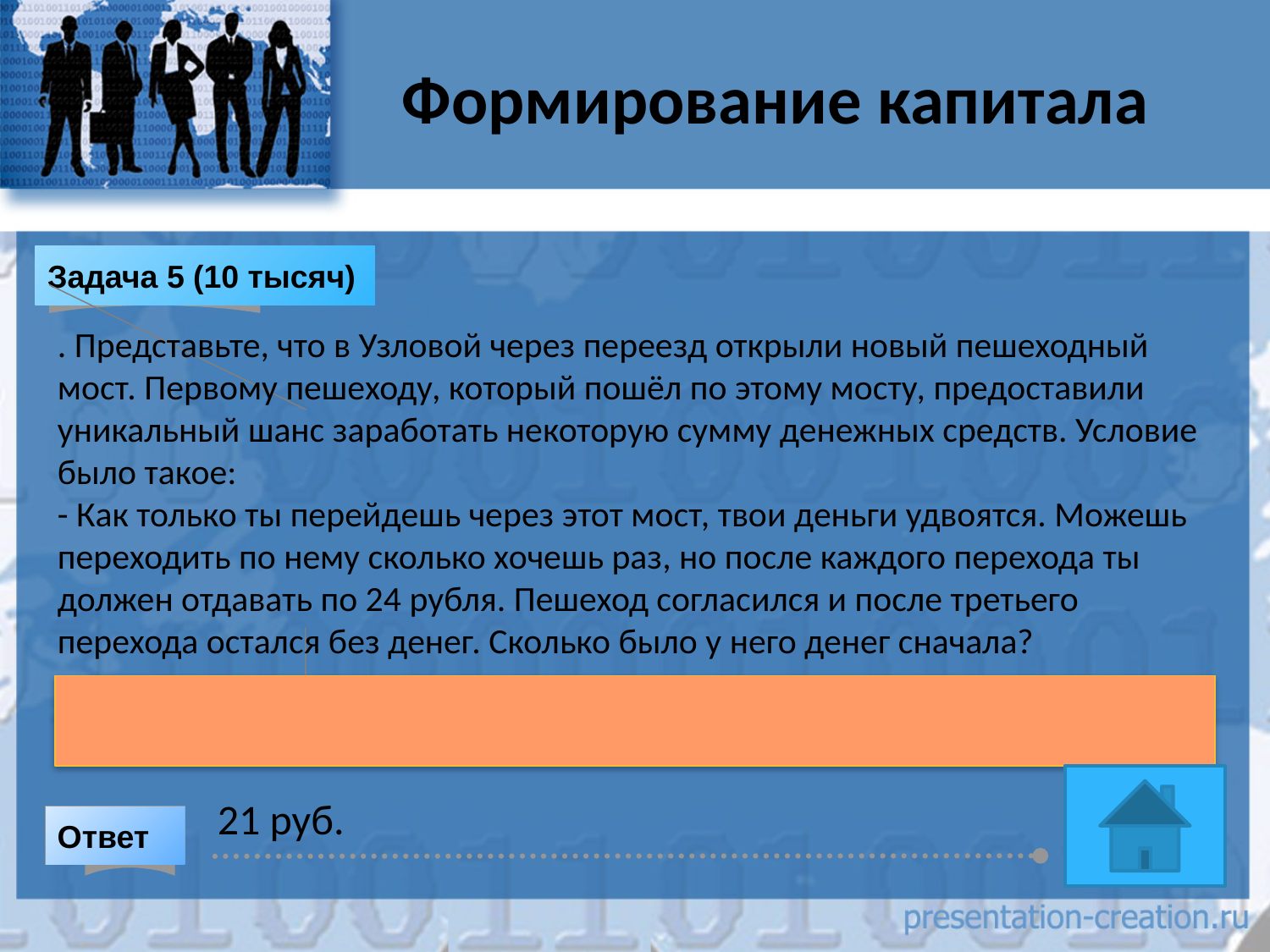

# Формирование капитала
Задача 5 (10 тысяч)

. Представьте, что в Узловой через переезд открыли новый пешеходный мост. Первому пешеходу, который пошёл по этому мосту, предоставили уникальный шанс заработать некоторую сумму денежных средств. Условие было такое:
- Как только ты перейдешь через этот мост, твои деньги удвоятся. Можешь переходить по нему сколько хочешь раз, но после каждого перехода ты должен отдавать по 24 рубля. Пешеход согласился и после третьего перехода остался без денег. Сколько было у него денег сначала?

21 руб.
Ответ